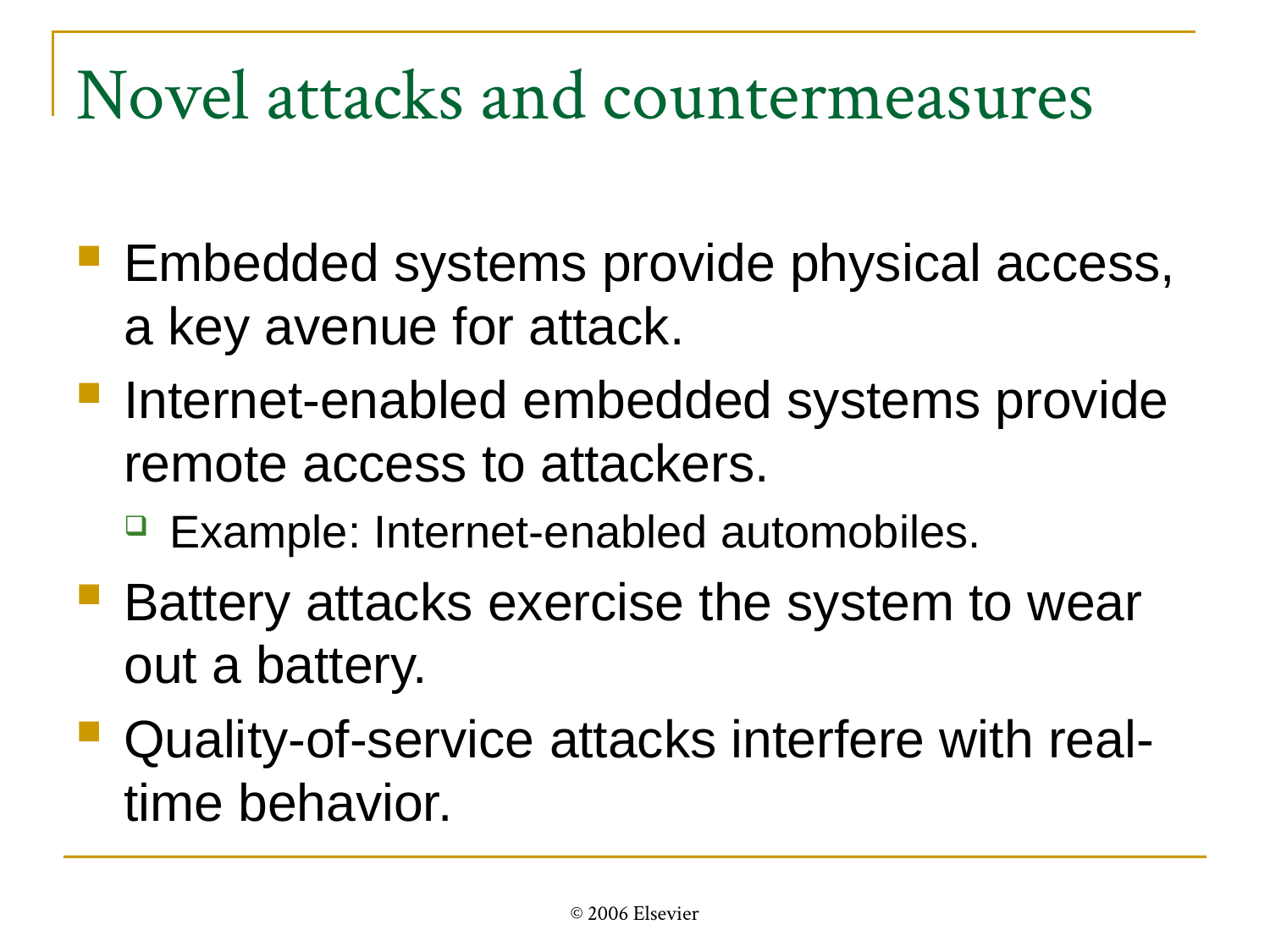

# Novel attacks and countermeasures
Embedded systems provide physical access, a key avenue for attack.
Internet-enabled embedded systems provide remote access to attackers.
Example: Internet-enabled automobiles.
Battery attacks exercise the system to wear out a battery.
Quality-of-service attacks interfere with real-time behavior.
© 2006 Elsevier